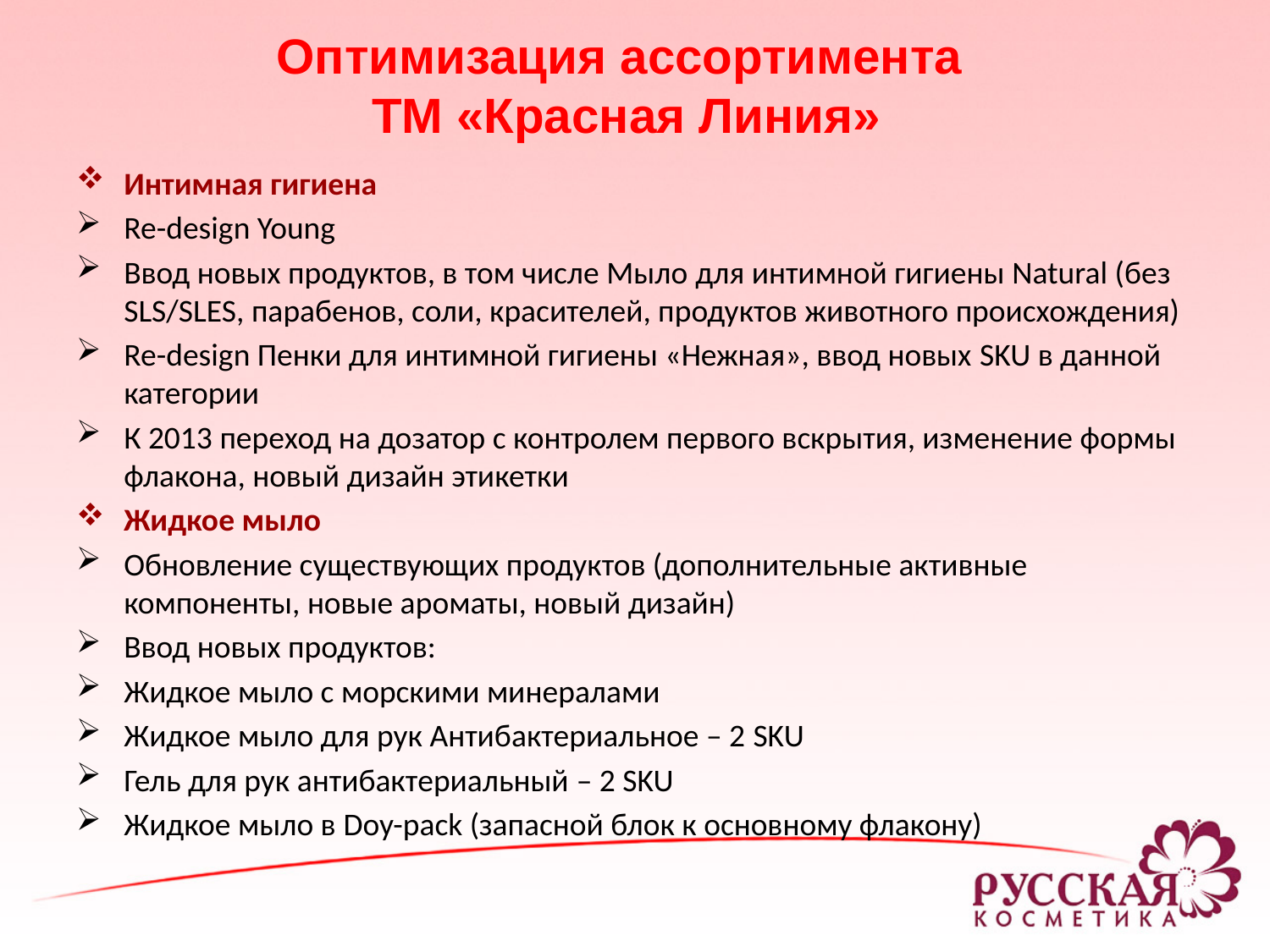

Оптимизация ассортимента
ТМ «Красная Линия»
Интимная гигиена
Re-design Young
Ввод новых продуктов, в том числе Мыло для интимной гигиены Natural (без SLS/SLES, парабенов, соли, красителей, продуктов животного происхождения)
Re-design Пенки для интимной гигиены «Нежная», ввод новых SKU в данной категории
К 2013 переход на дозатор с контролем первого вскрытия, изменение формы флакона, новый дизайн этикетки
Жидкое мыло
Обновление существующих продуктов (дополнительные активные компоненты, новые ароматы, новый дизайн)
Ввод новых продуктов:
Жидкое мыло с морскими минералами
Жидкое мыло для рук Антибактериальное – 2 SKU
Гель для рук антибактериальный – 2 SKU
Жидкое мыло в Doy-pack (запасной блок к основному флакону)